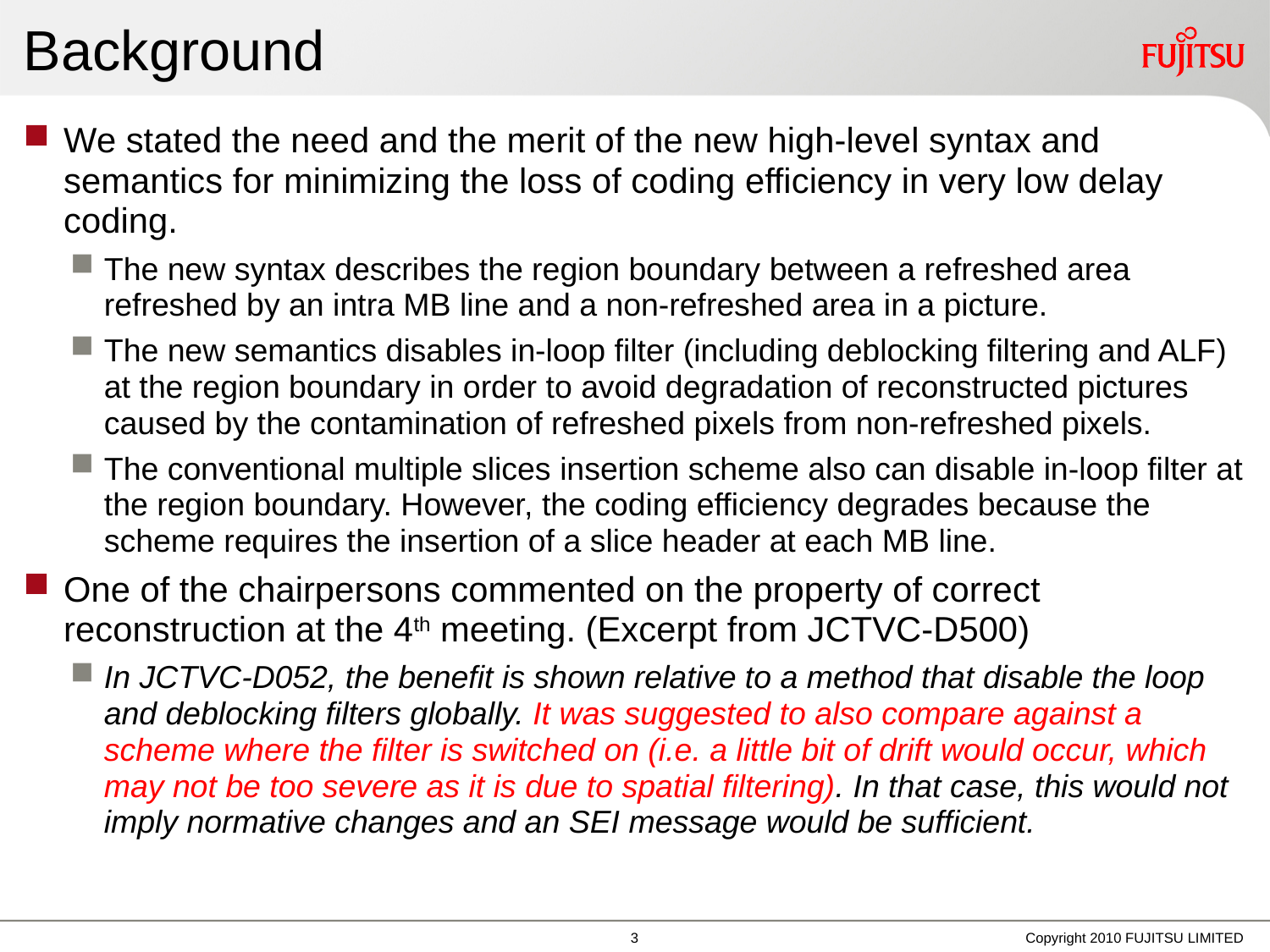

# Background
We stated the need and the merit of the new high-level syntax and semantics for minimizing the loss of coding efficiency in very low delay coding.
The new syntax describes the region boundary between a refreshed area refreshed by an intra MB line and a non-refreshed area in a picture.
The new semantics disables in-loop filter (including deblocking filtering and ALF) at the region boundary in order to avoid degradation of reconstructed pictures caused by the contamination of refreshed pixels from non-refreshed pixels.
The conventional multiple slices insertion scheme also can disable in-loop filter at the region boundary. However, the coding efficiency degrades because the scheme requires the insertion of a slice header at each MB line.
One of the chairpersons commented on the property of correct reconstruction at the 4th meeting. (Excerpt from JCTVC-D500)
In JCTVC-D052, the benefit is shown relative to a method that disable the loop and deblocking filters globally. It was suggested to also compare against a scheme where the filter is switched on (i.e. a little bit of drift would occur, which may not be too severe as it is due to spatial filtering). In that case, this would not imply normative changes and an SEI message would be sufficient.

3
Copyright 2010 FUJITSU LIMITED